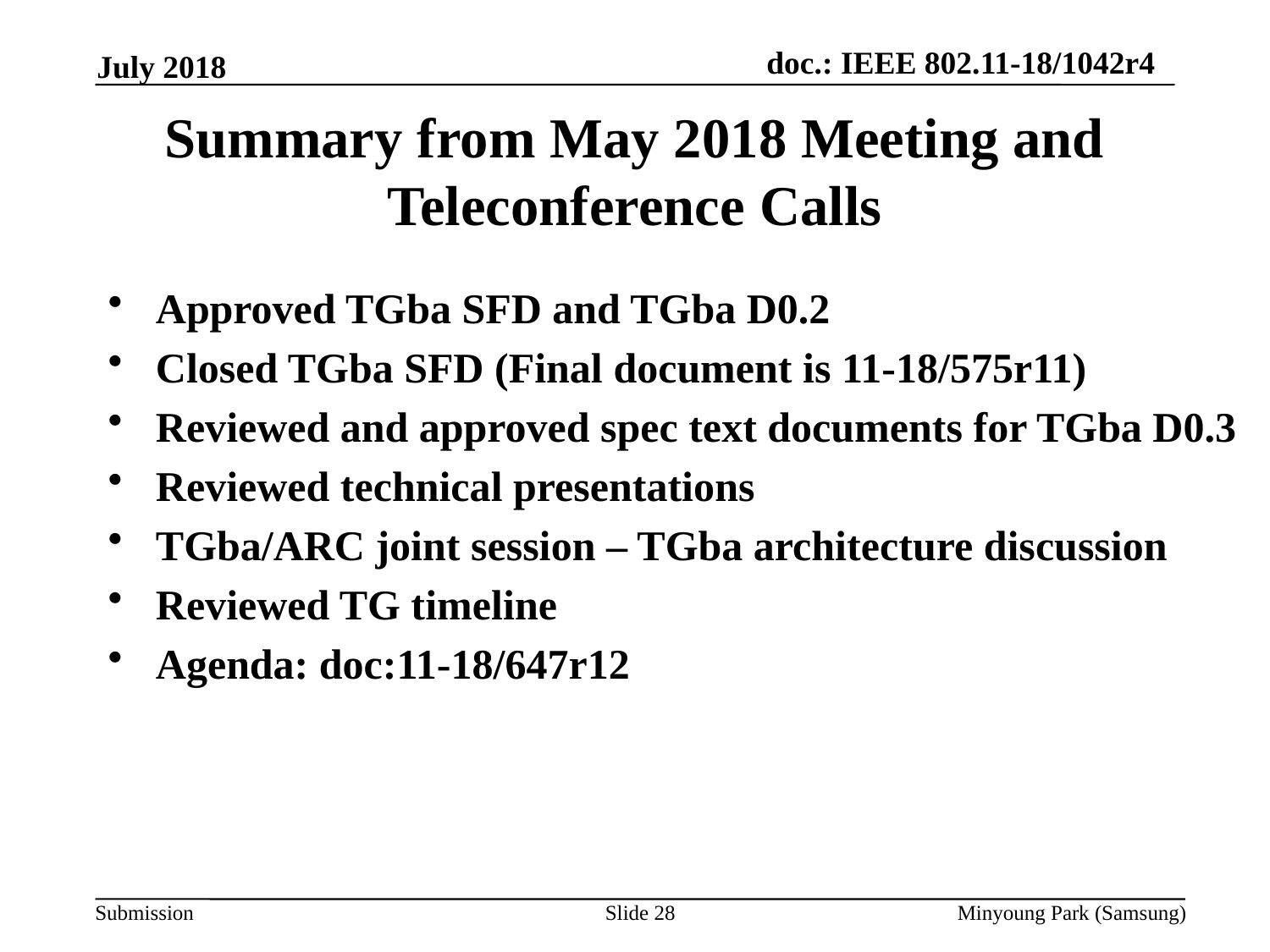

July 2018
# Summary from May 2018 Meeting and Teleconference Calls
Approved TGba SFD and TGba D0.2
Closed TGba SFD (Final document is 11-18/575r11)
Reviewed and approved spec text documents for TGba D0.3
Reviewed technical presentations
TGba/ARC joint session – TGba architecture discussion
Reviewed TG timeline
Agenda: doc:11-18/647r12
Slide 28
Minyoung Park (Samsung)